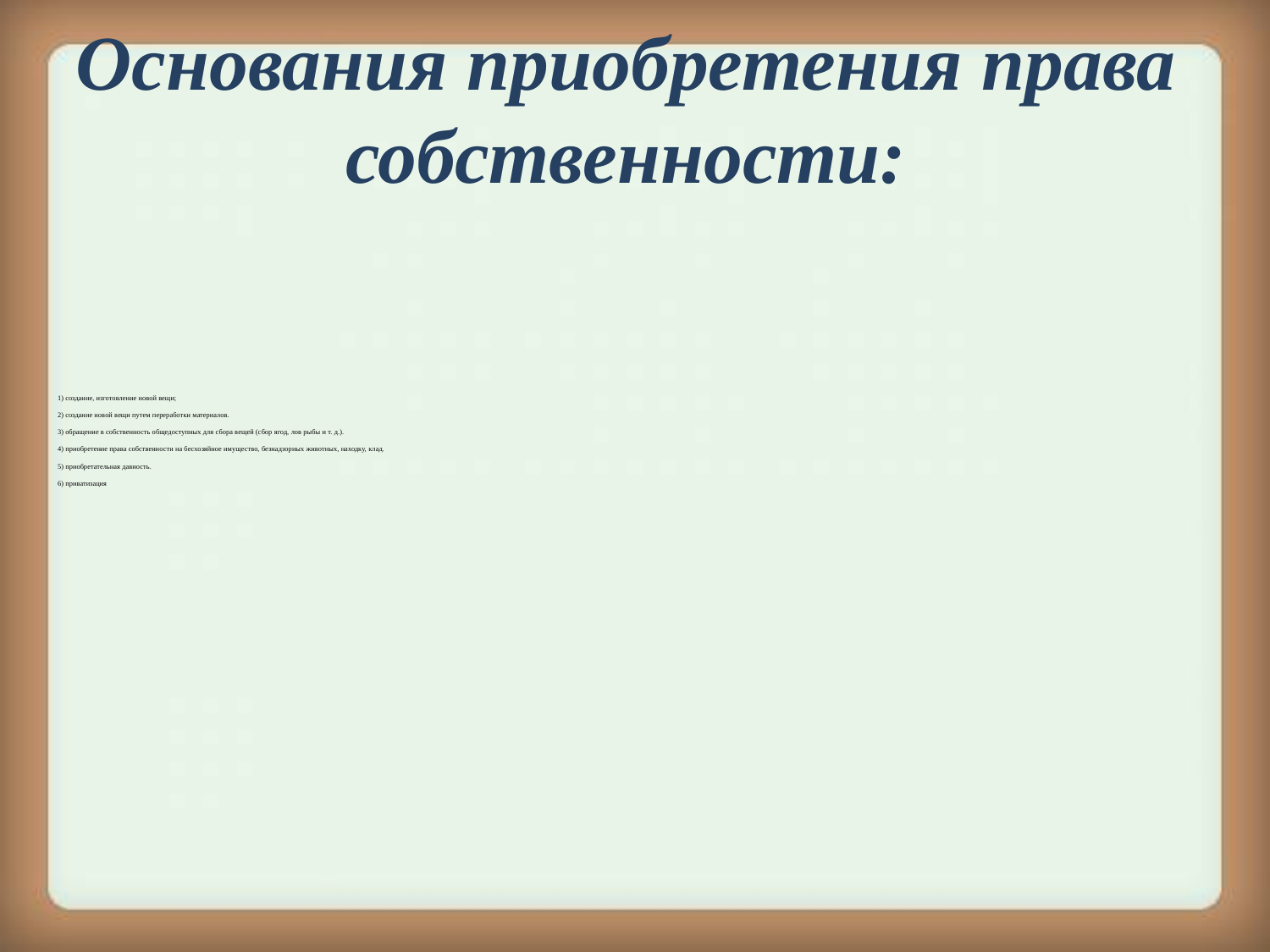

Основания приобретения права собственности:
# 1) создание, изготовление новой вещи; 2) создание новой вещи путем переработки материалов. 3) обращение в собственность общедоступных для сбора вещей (сбор ягод, лов рыбы и т. д.). 4) приобретение права собственности на бесхозяйное имущество, безнадзорных животных, находку, клад. 5) приобретательная давность. 6) приватизация